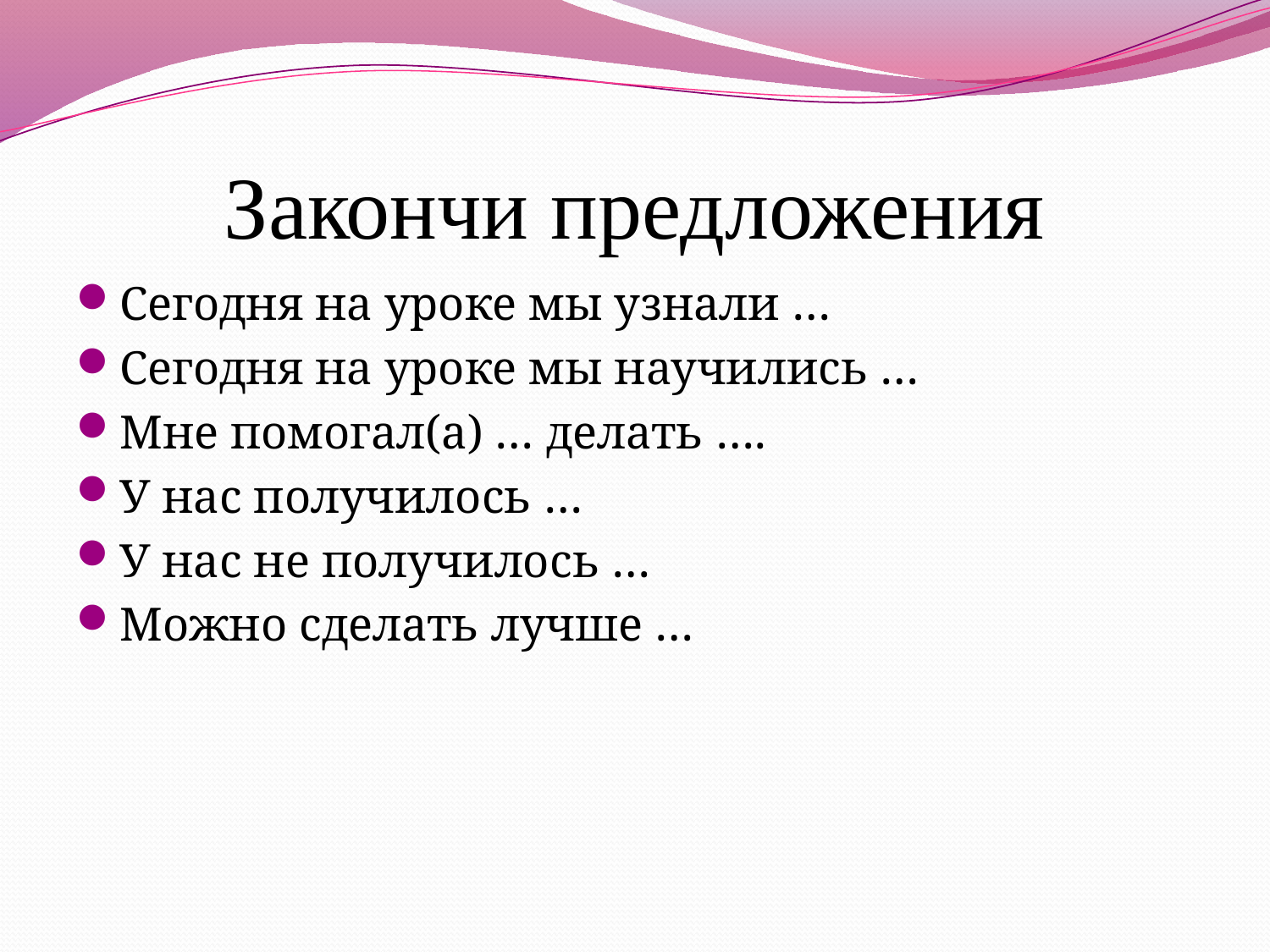

# Закончи предложения
Сегодня на уроке мы узнали …
Сегодня на уроке мы научились …
Мне помогал(а) … делать ….
У нас получилось …
У нас не получилось …
Можно сделать лучше …